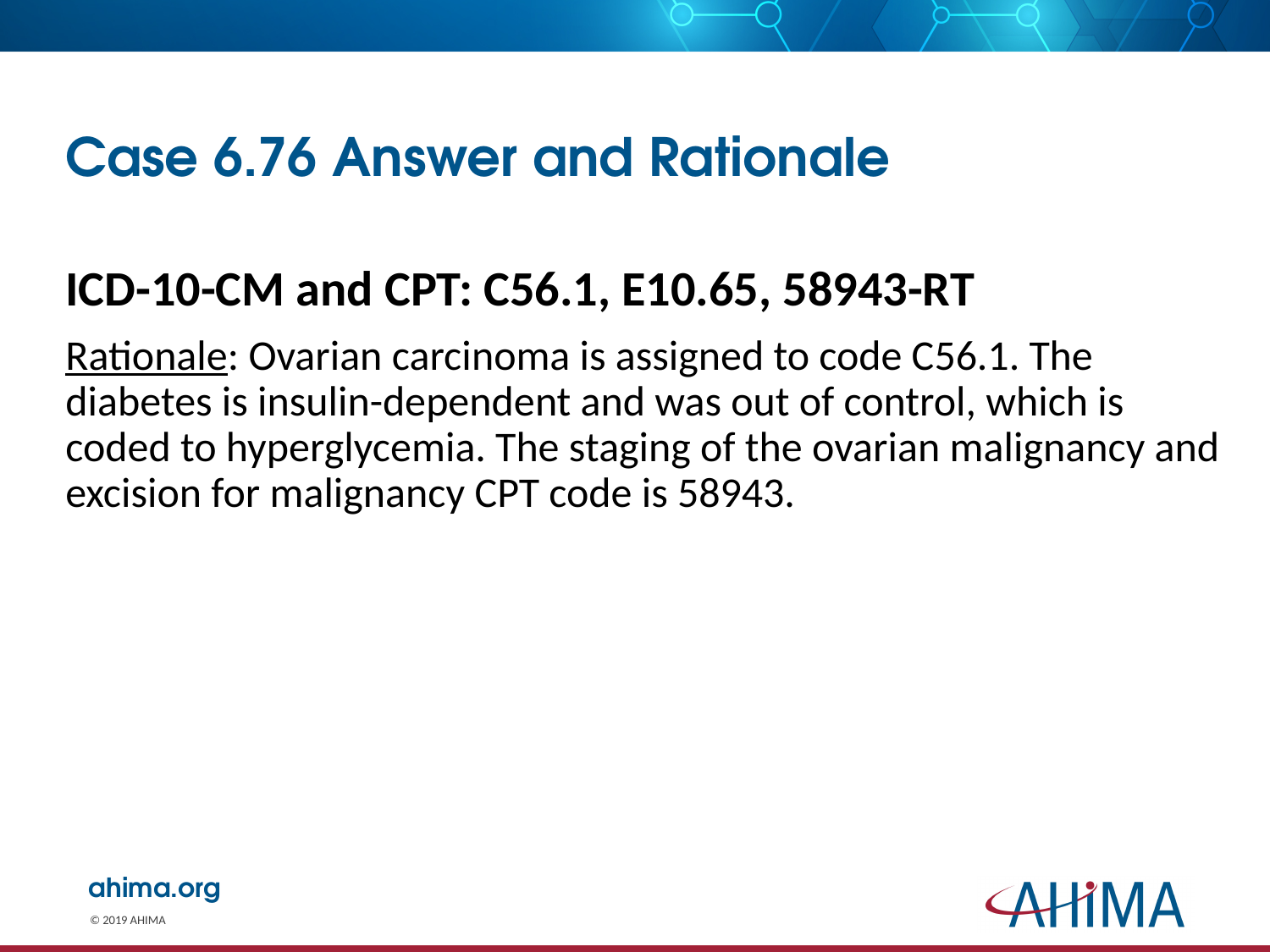

# Case 6.76 Answer and Rationale

ICD-10-CM and CPT: C56.1, E10.65, 58943-RT
Rationale: Ovarian carcinoma is assigned to code C56.1. The diabetes is insulin-dependent and was out of control, which is coded to hyperglycemia. The staging of the ovarian malignancy and excision for malignancy CPT code is 58943.